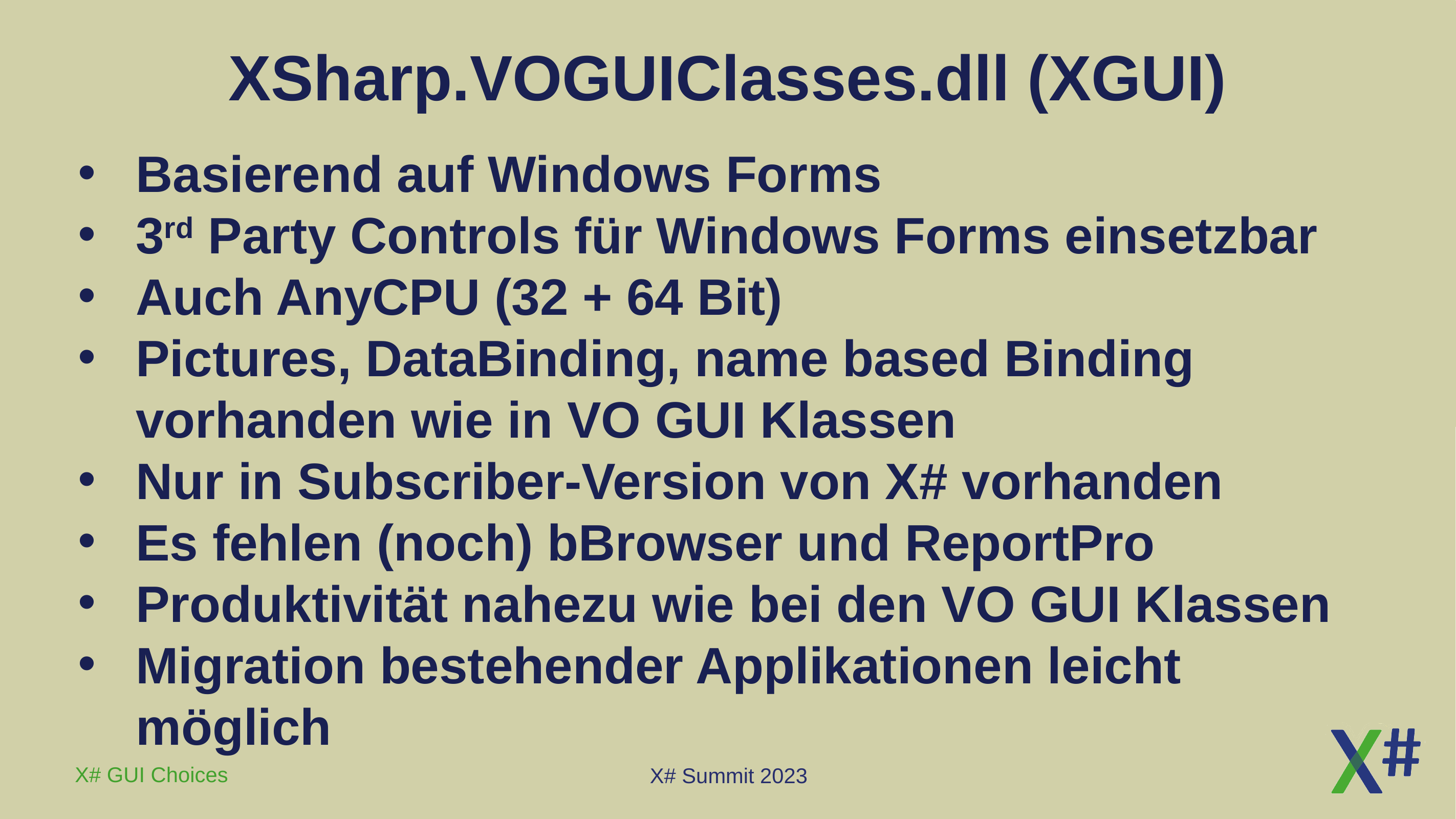

# XSharp.VOGUIClasses.dll (XGUI)
Basierend auf Windows Forms
3rd Party Controls für Windows Forms einsetzbar
Auch AnyCPU (32 + 64 Bit)
Pictures, DataBinding, name based Binding vorhanden wie in VO GUI Klassen
Nur in Subscriber-Version von X# vorhanden
Es fehlen (noch) bBrowser und ReportPro
Produktivität nahezu wie bei den VO GUI Klassen
Migration bestehender Applikationen leicht möglich